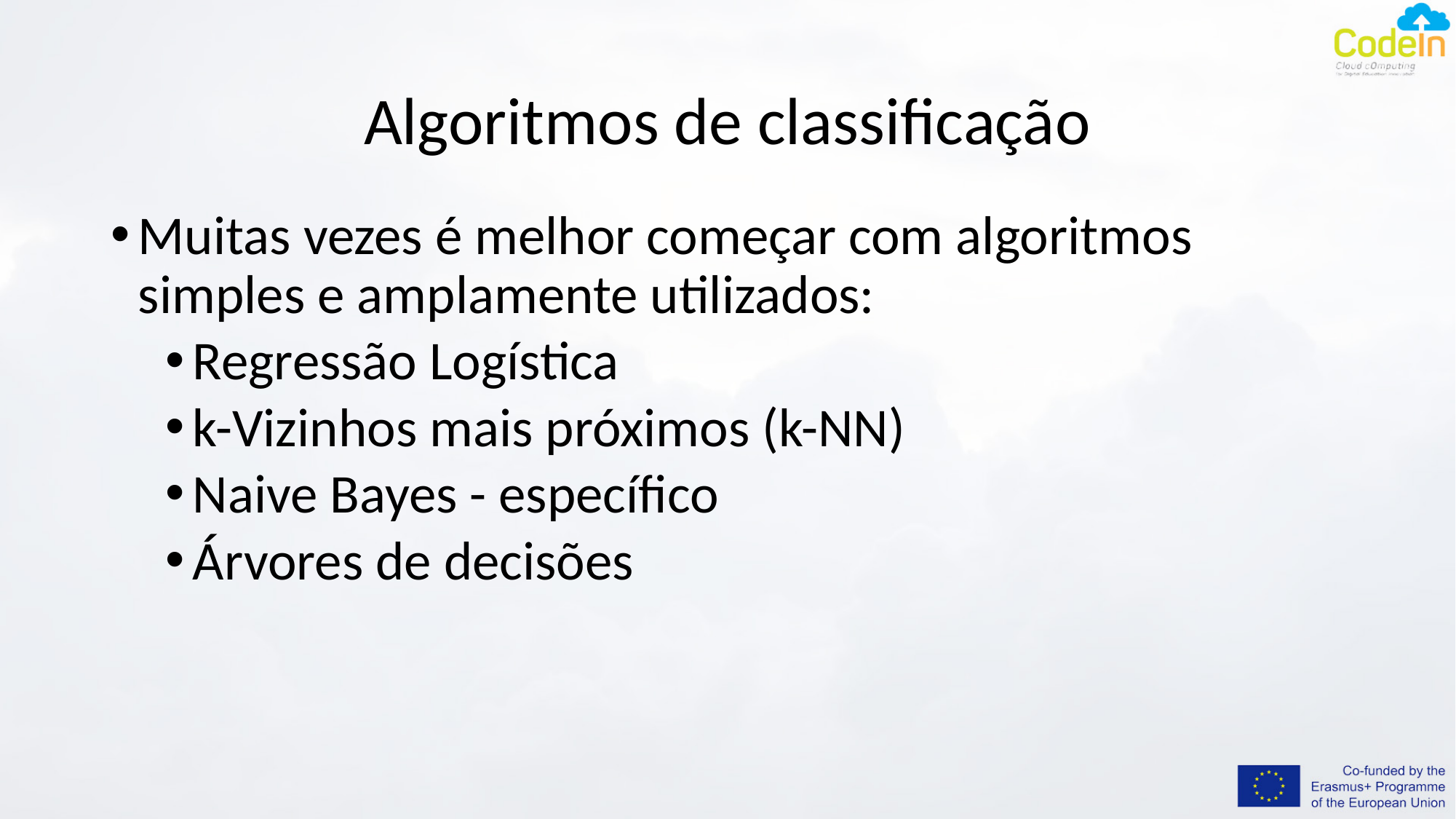

# Algoritmos de classificação
Muitas vezes é melhor começar com algoritmos simples e amplamente utilizados:
Regressão Logística
k-Vizinhos mais próximos (k-NN)
Naive Bayes - específico
Árvores de decisões